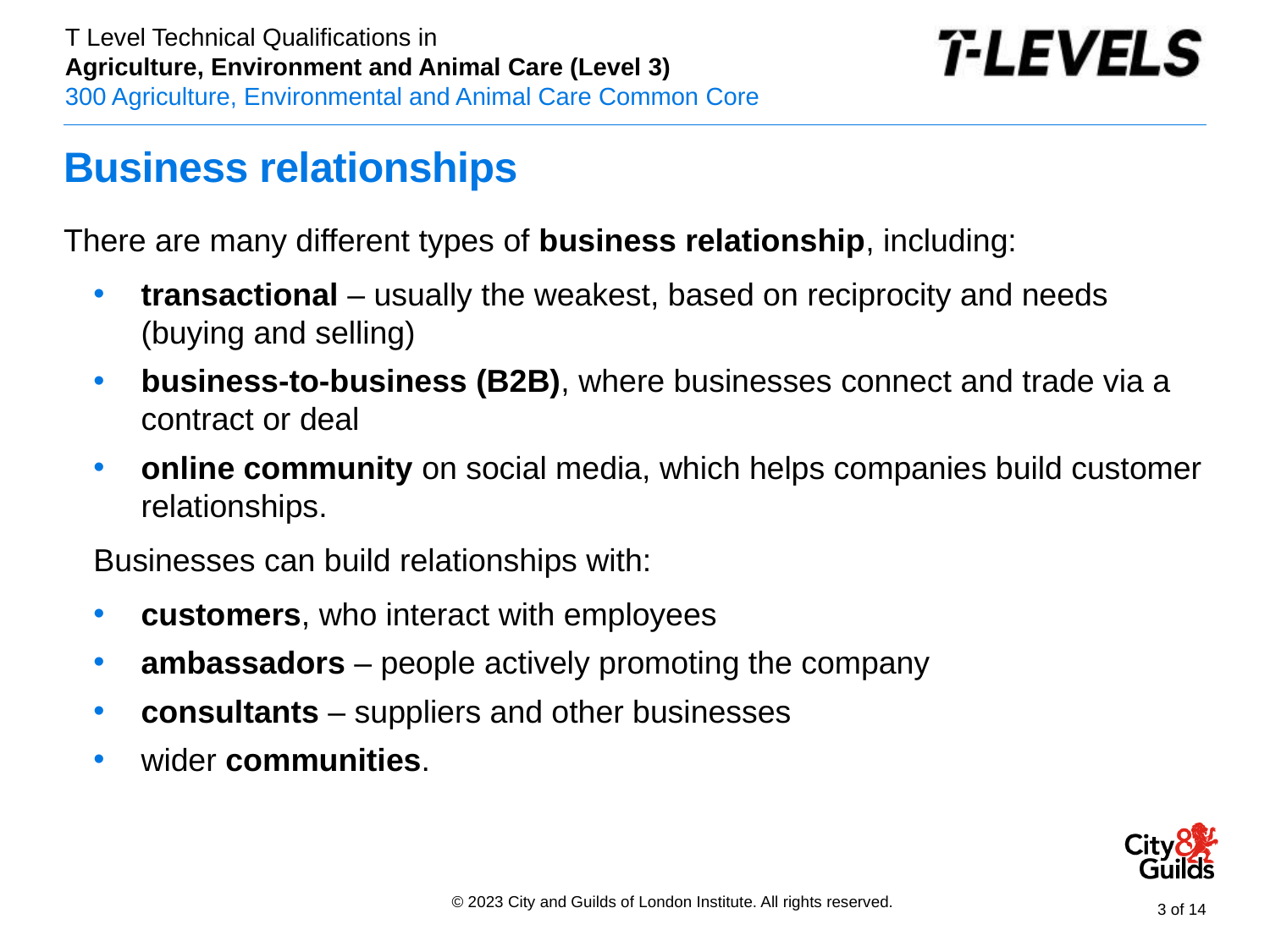

# Business relationships
There are many different types of business relationship, including:
transactional – usually the weakest, based on reciprocity and needs (buying and selling)
business-to-business (B2B), where businesses connect and trade via a contract or deal
online community on social media, which helps companies build customer relationships.
Businesses can build relationships with:
customers, who interact with employees
ambassadors – people actively promoting the company
consultants – suppliers and other businesses
wider communities.